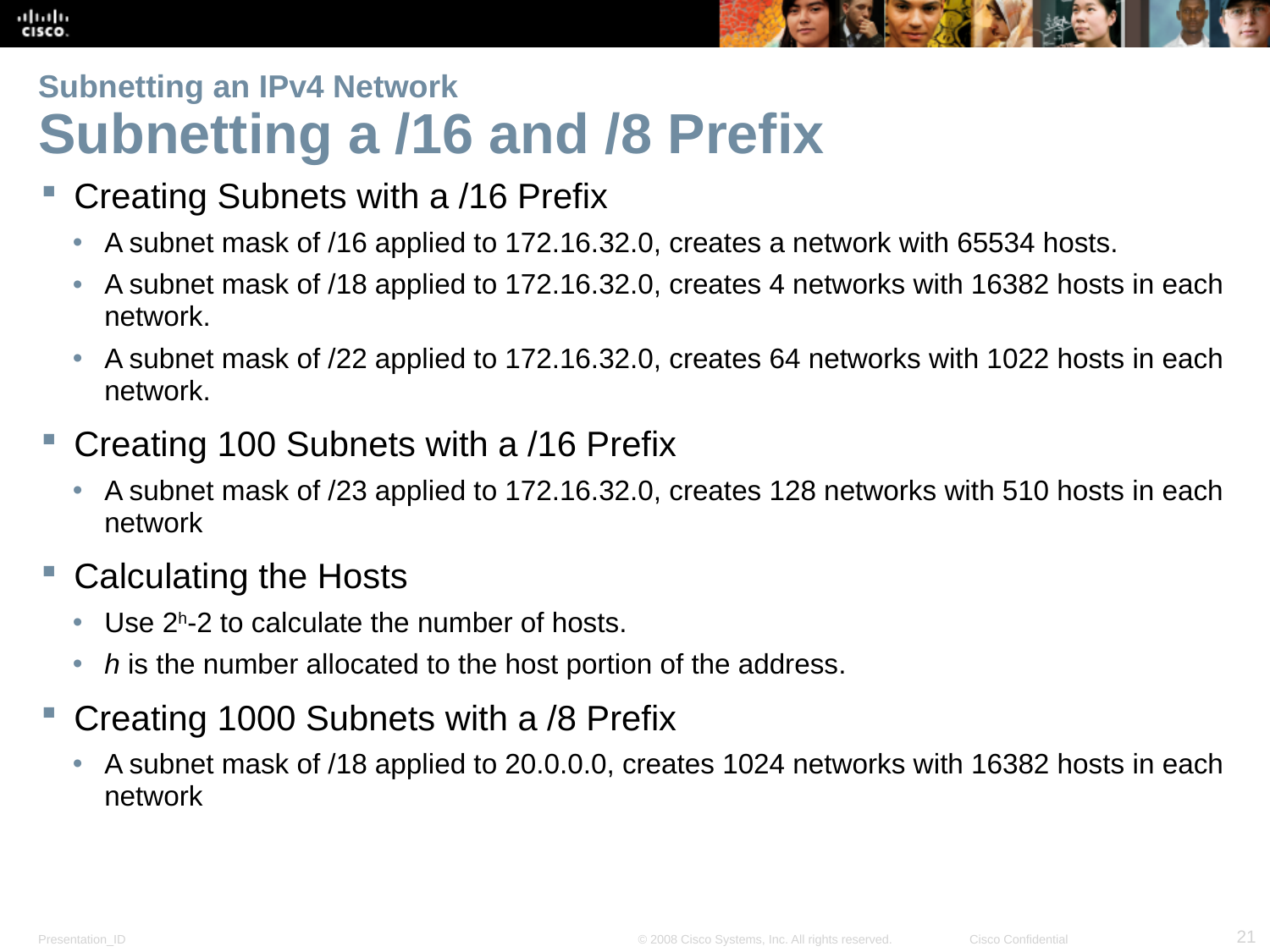

# Subnetting an IPv4 Network Subnetting a /16 and /8 Prefix
Creating Subnets with a /16 Prefix
A subnet mask of /16 applied to 172.16.32.0, creates a network with 65534 hosts.
A subnet mask of /18 applied to 172.16.32.0, creates 4 networks with 16382 hosts in each network.
A subnet mask of /22 applied to 172.16.32.0, creates 64 networks with 1022 hosts in each network.
Creating 100 Subnets with a /16 Prefix
A subnet mask of /23 applied to 172.16.32.0, creates 128 networks with 510 hosts in each network
Calculating the Hosts
Use 2h-2 to calculate the number of hosts.
h is the number allocated to the host portion of the address.
Creating 1000 Subnets with a /8 Prefix
A subnet mask of /18 applied to 20.0.0.0, creates 1024 networks with 16382 hosts in each network